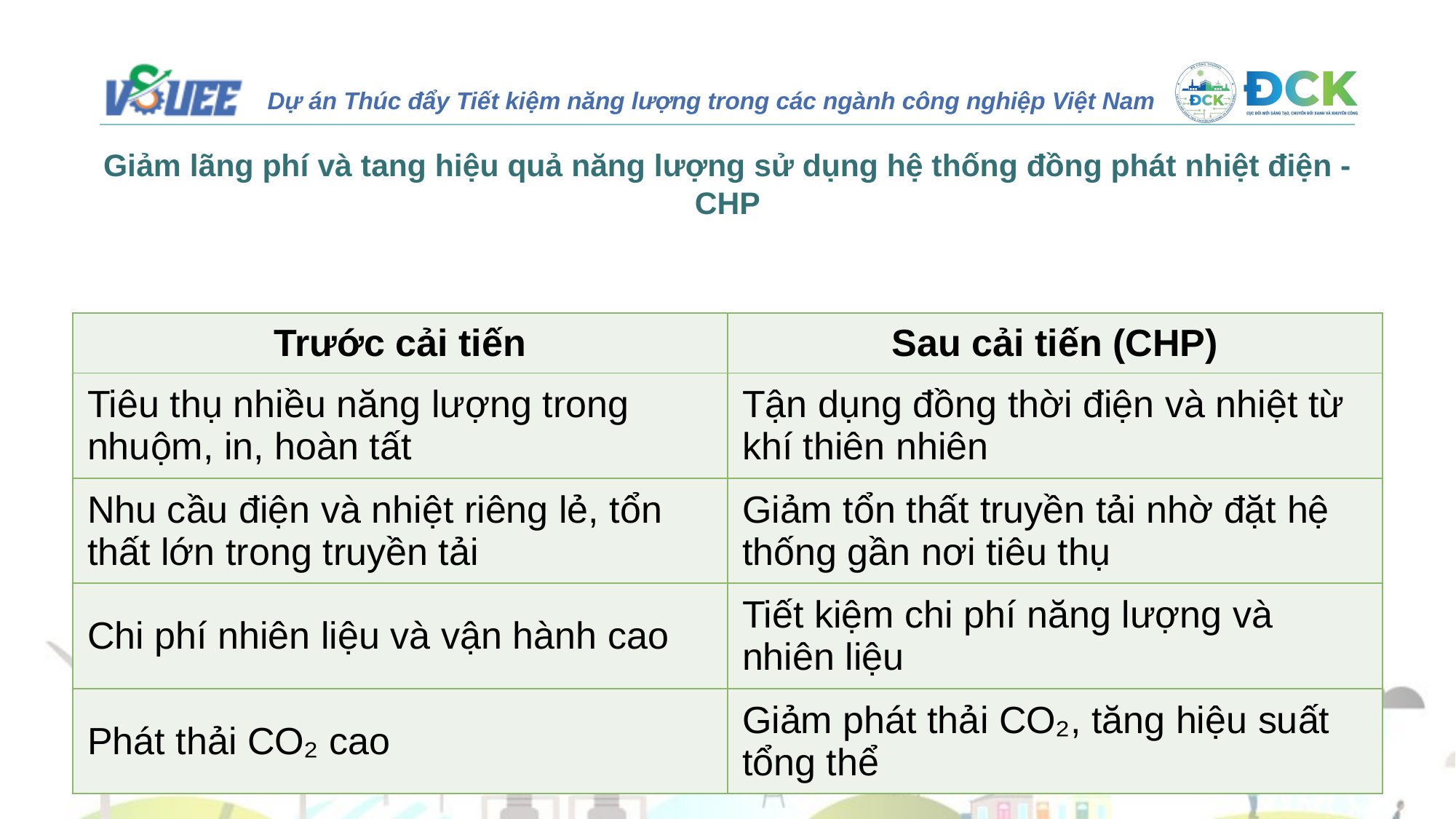

# Giảm lãng phí và tang hiệu quả năng lượng sử dụng hệ thống đồng phát nhiệt điện - CHP
| Trước cải tiến | Sau cải tiến (CHP) |
| --- | --- |
| Tiêu thụ nhiều năng lượng trong nhuộm, in, hoàn tất | Tận dụng đồng thời điện và nhiệt từ khí thiên nhiên |
| Nhu cầu điện và nhiệt riêng lẻ, tổn thất lớn trong truyền tải | Giảm tổn thất truyền tải nhờ đặt hệ thống gần nơi tiêu thụ |
| Chi phí nhiên liệu và vận hành cao | Tiết kiệm chi phí năng lượng và nhiên liệu |
| Phát thải CO₂ cao | Giảm phát thải CO₂, tăng hiệu suất tổng thể |